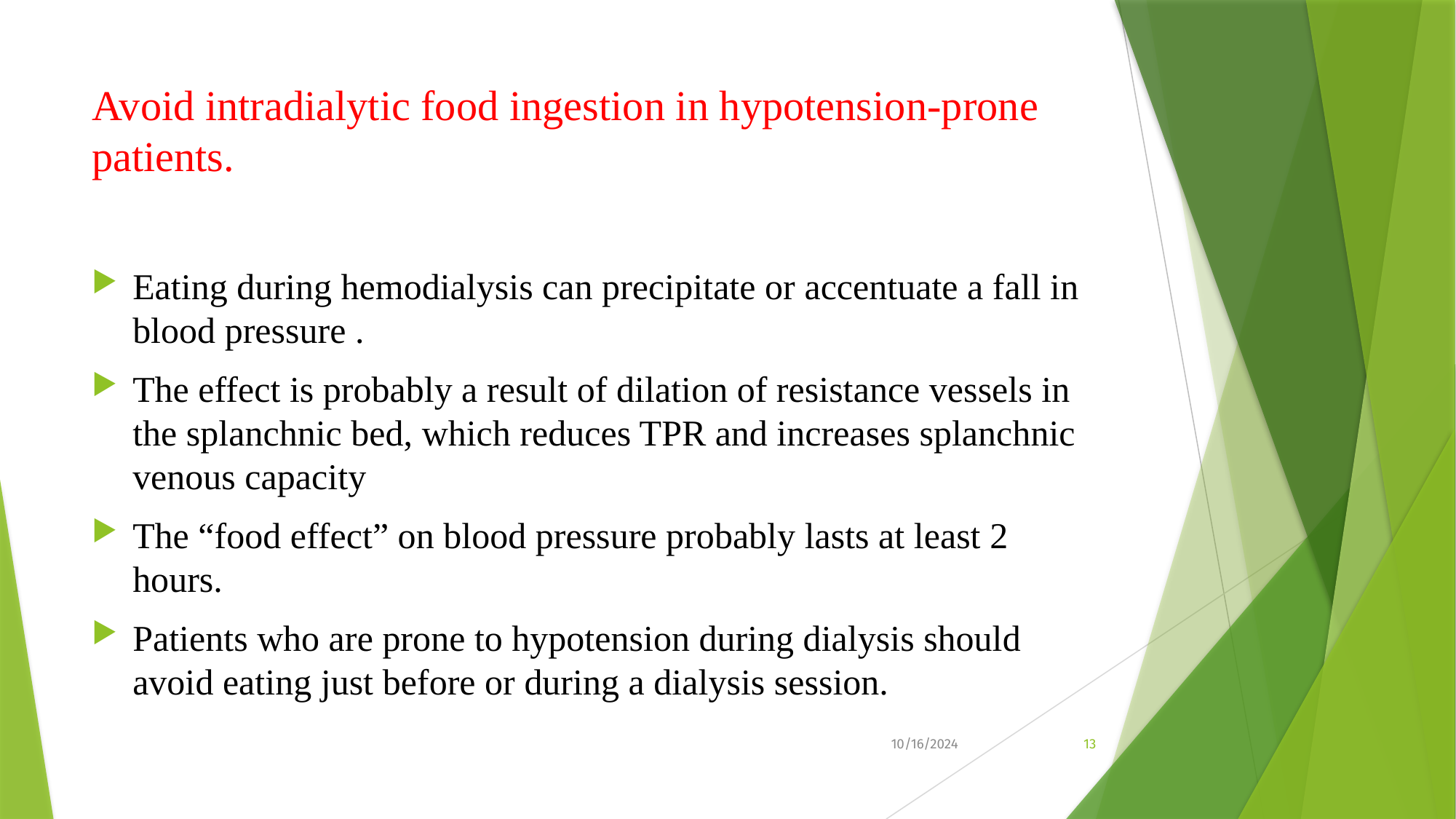

# Avoid intradialytic food ingestion in hypotension-prone patients.
Eating during hemodialysis can precipitate or accentuate a fall in blood pressure .
The effect is probably a result of dilation of resistance vessels in the splanchnic bed, which reduces TPR and increases splanchnic venous capacity
The “food effect” on blood pressure probably lasts at least 2 hours.
Patients who are prone to hypotension during dialysis should avoid eating just before or during a dialysis session.
10/16/2024
13